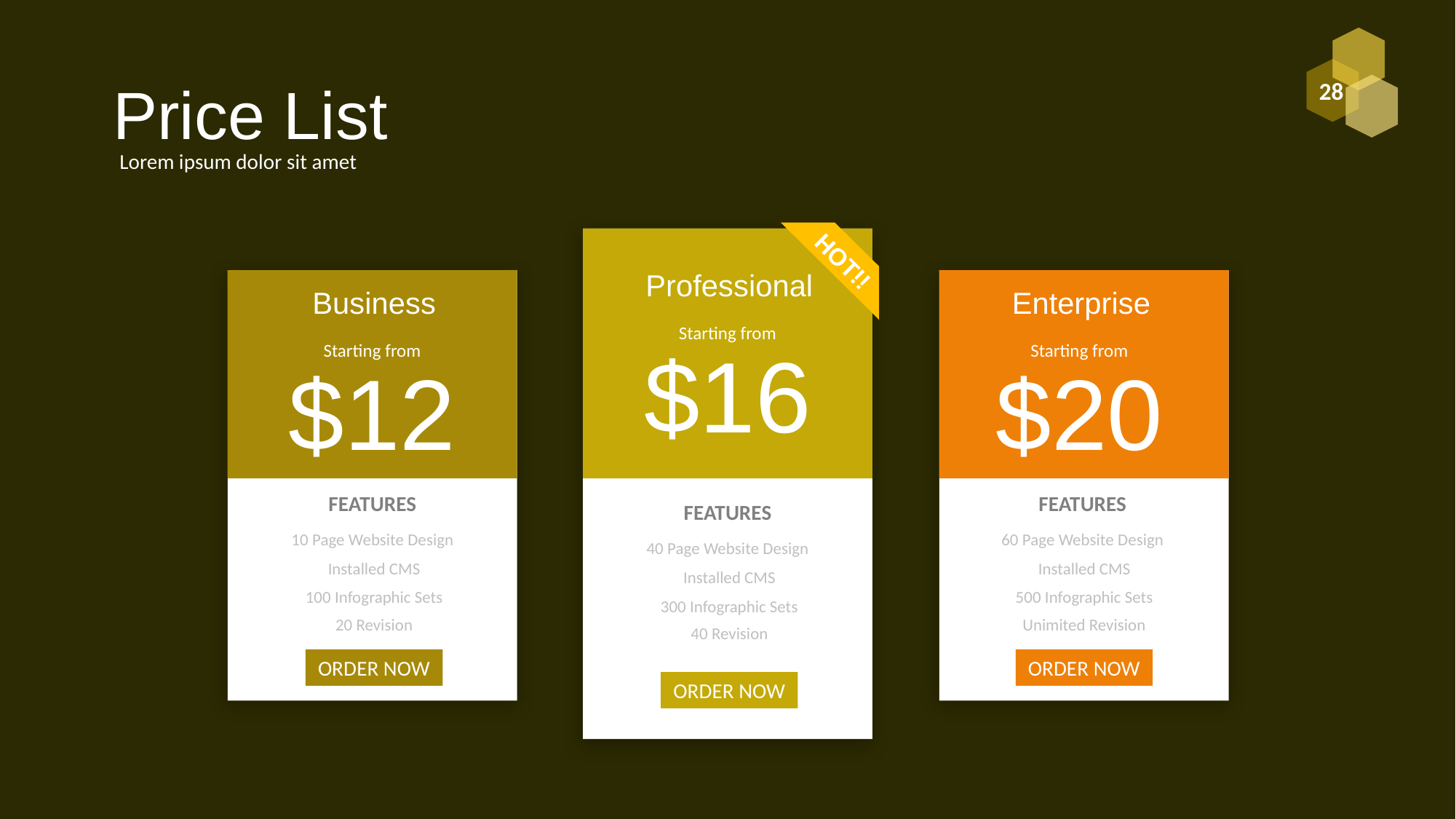

# Price List
Lorem ipsum dolor sit amet

HOT!!
Professional

Business
Enterprise
Starting from
$160
Starting from
Starting from
$120
$200
FEATURES
FEATURES
FEATURES
10 Page Website Design
60 Page Website Design
40 Page Website Design
Installed CMS
Installed CMS
Installed CMS
100 Infographic Sets
500 Infographic Sets
300 Infographic Sets
20 Revision
Unimited Revision
40 Revision
ORDER NOW
ORDER NOW
ORDER NOW